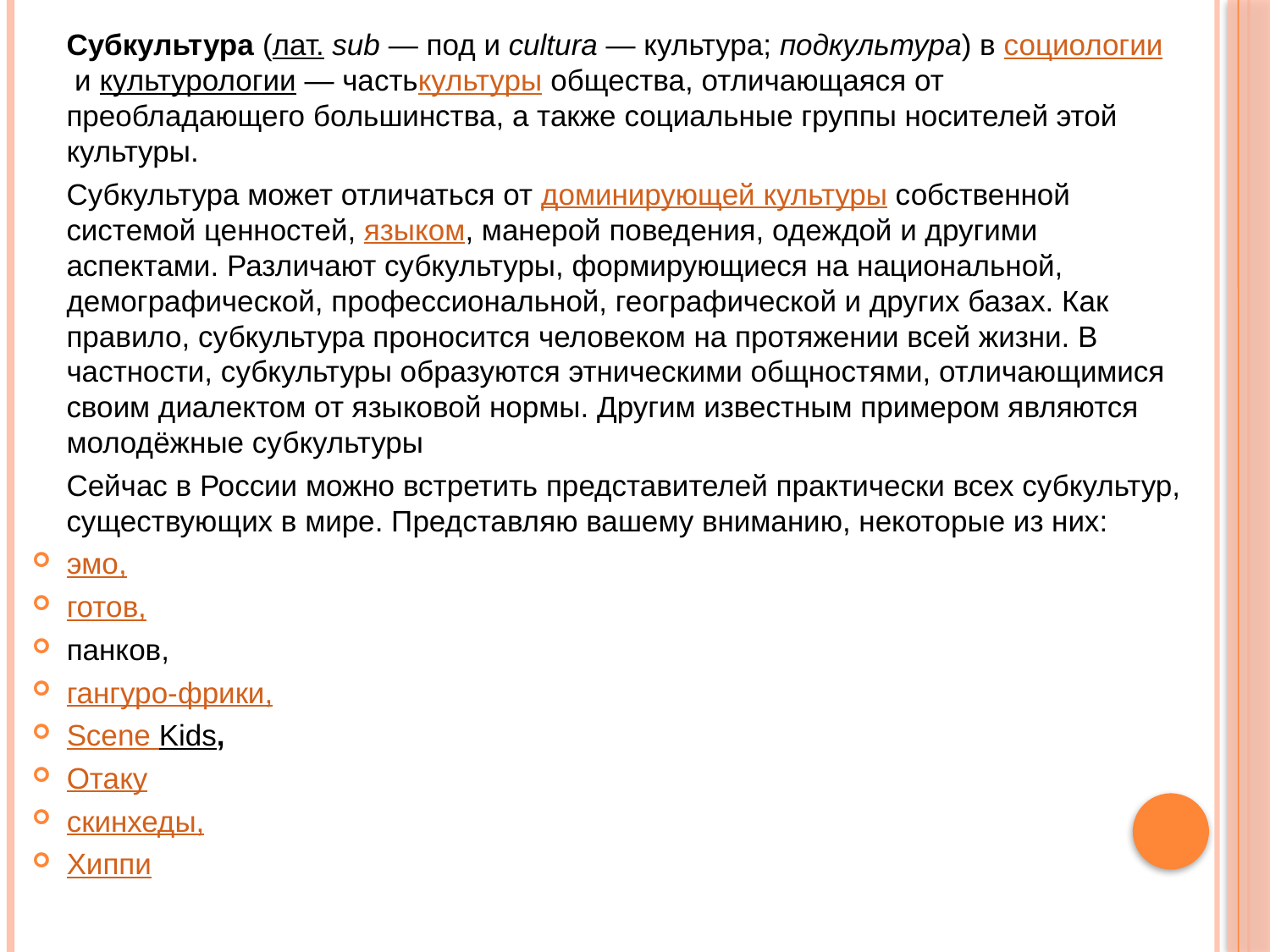

Субкультура (лат. sub — под и cultura — культура; подкультура) в социологии и культурологии — частькультуры общества, отличающаяся от преобладающего большинства, а также социальные группы носителей этой культуры.
		Субкультура может отличаться от доминирующей культуры собственной системой ценностей, языком, манерой поведения, одеждой и другими аспектами. Различают субкультуры, формирующиеся на национальной, демографической, профессиональной, географической и других базах. Как правило, субкультура проносится человеком на протяжении всей жизни. В частности, субкультуры образуются этническими общностями, отличающимися своим диалектом от языковой нормы. Другим известным примером являются молодёжные субкультуры
		Сейчас в России можно встретить представителей практически всех субкультур, существующих в мире. Представляю вашему вниманию, некоторые из них:
эмо,
готов,
панков,
гангуро-фрики,
Scene Kids,
Отаку
скинхеды,
Хиппи